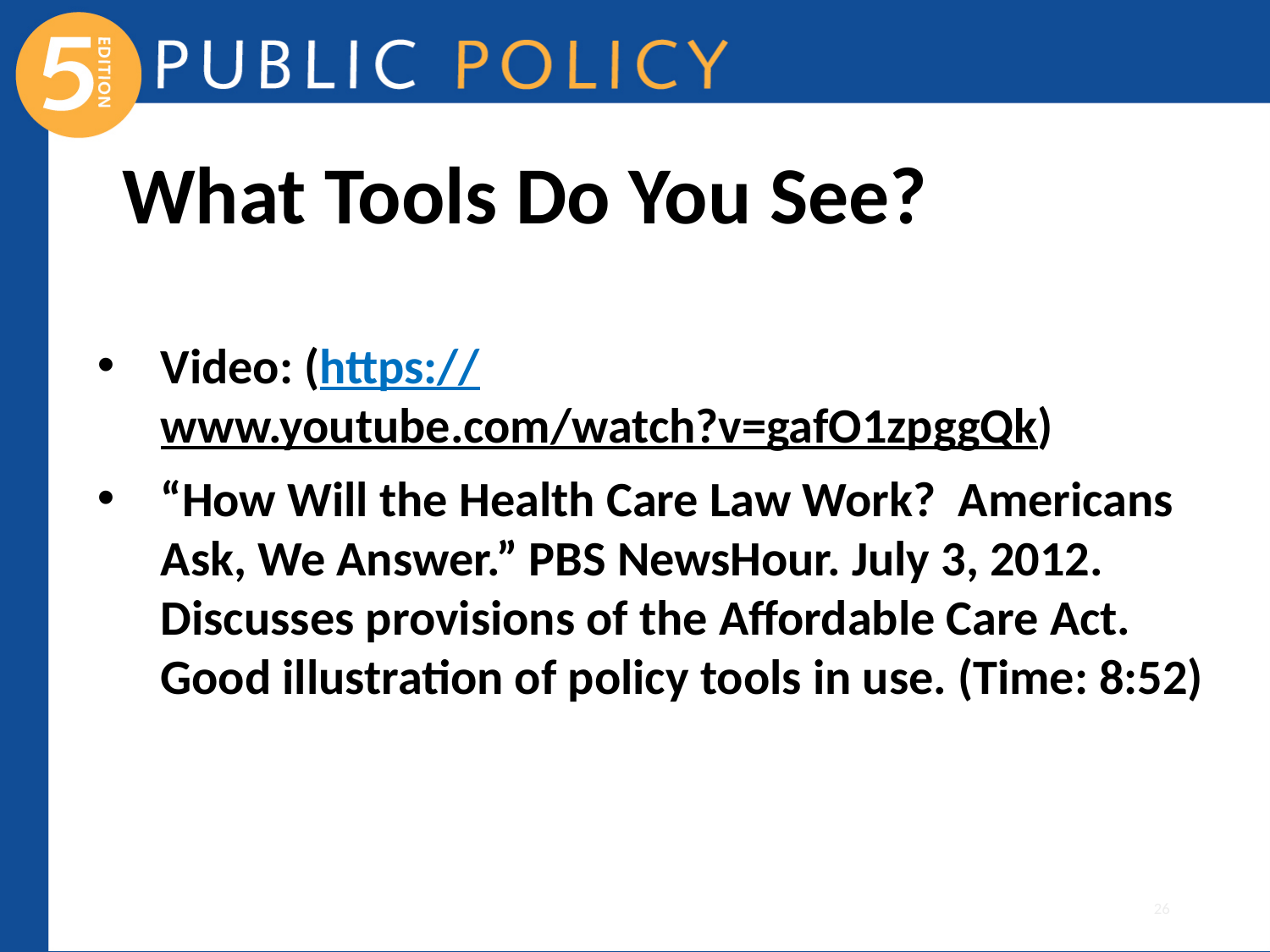

# What Tools Do You See?
Video: (https://www.youtube.com/watch?v=gafO1zpggQk)
“How Will the Health Care Law Work?  Americans Ask, We Answer.” PBS NewsHour. July 3, 2012.  Discusses provisions of the Affordable Care Act.  Good illustration of policy tools in use. (Time: 8:52)
26